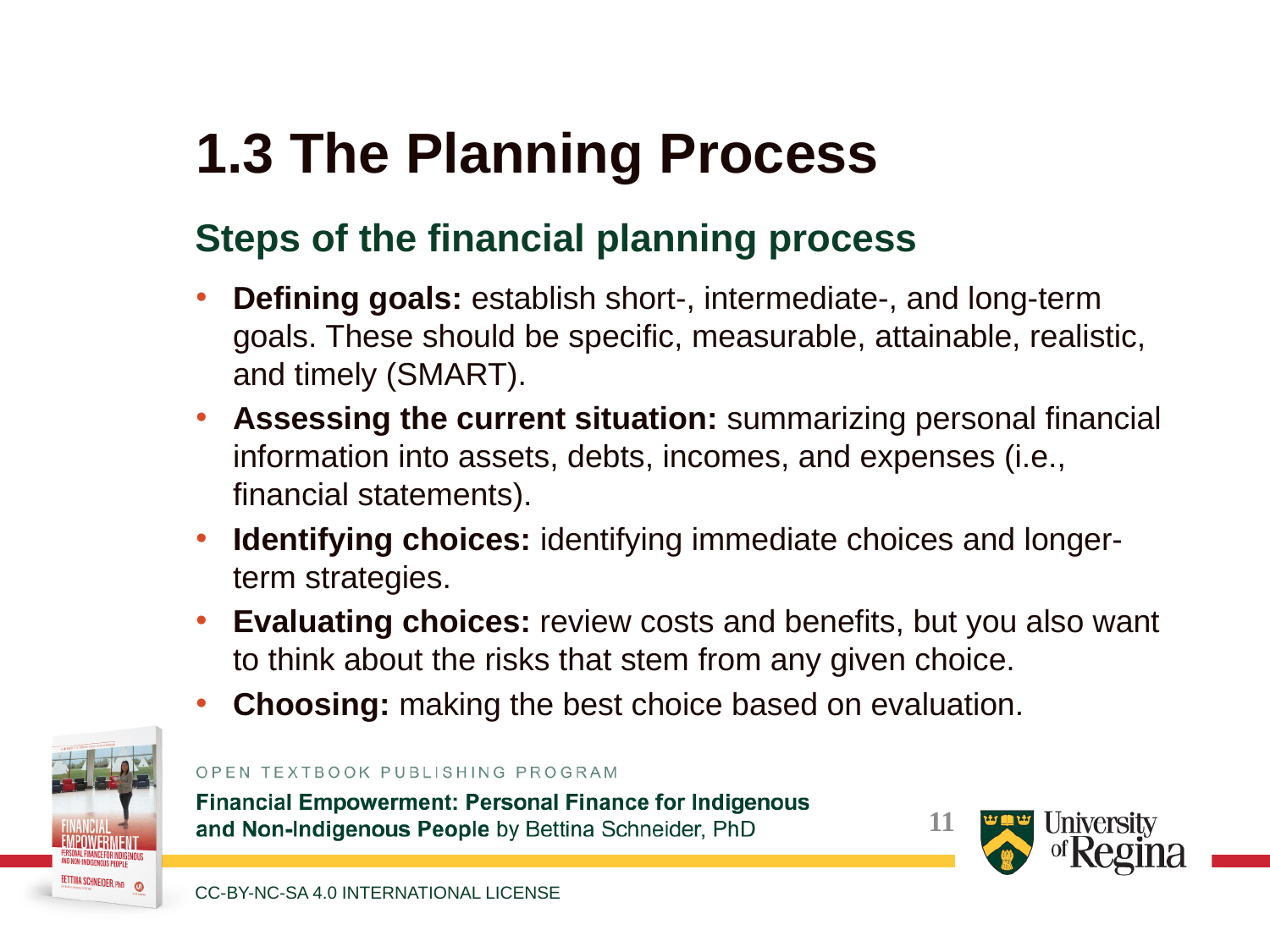

# 1.3 The Planning Process
Steps of the financial planning process
Defining goals: establish short-, intermediate-, and long-term goals. These should be specific, measurable, attainable, realistic, and timely (SMART).
Assessing the current situation: summarizing personal financial information into assets, debts, incomes, and expenses (i.e., financial statements).
Identifying choices: identifying immediate choices and longer-term strategies.
Evaluating choices: review costs and benefits, but you also want to think about the risks that stem from any given choice.
Choosing: making the best choice based on evaluation.

CC-BY-NC-SA 4.0 INTERNATIONAL LICENSE